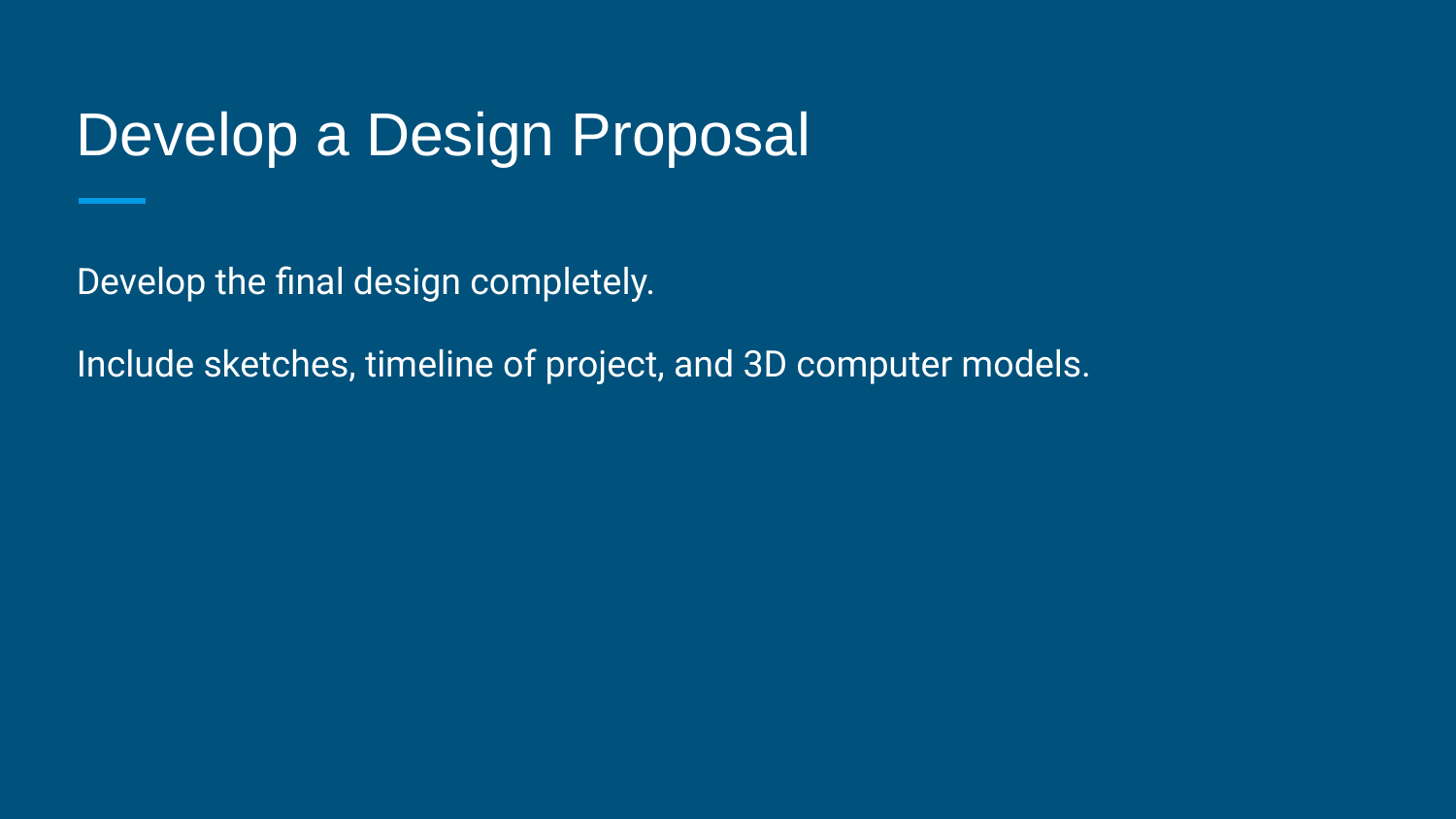

# Develop a Design Proposal
Develop the final design completely.
Include sketches, timeline of project, and 3D computer models.